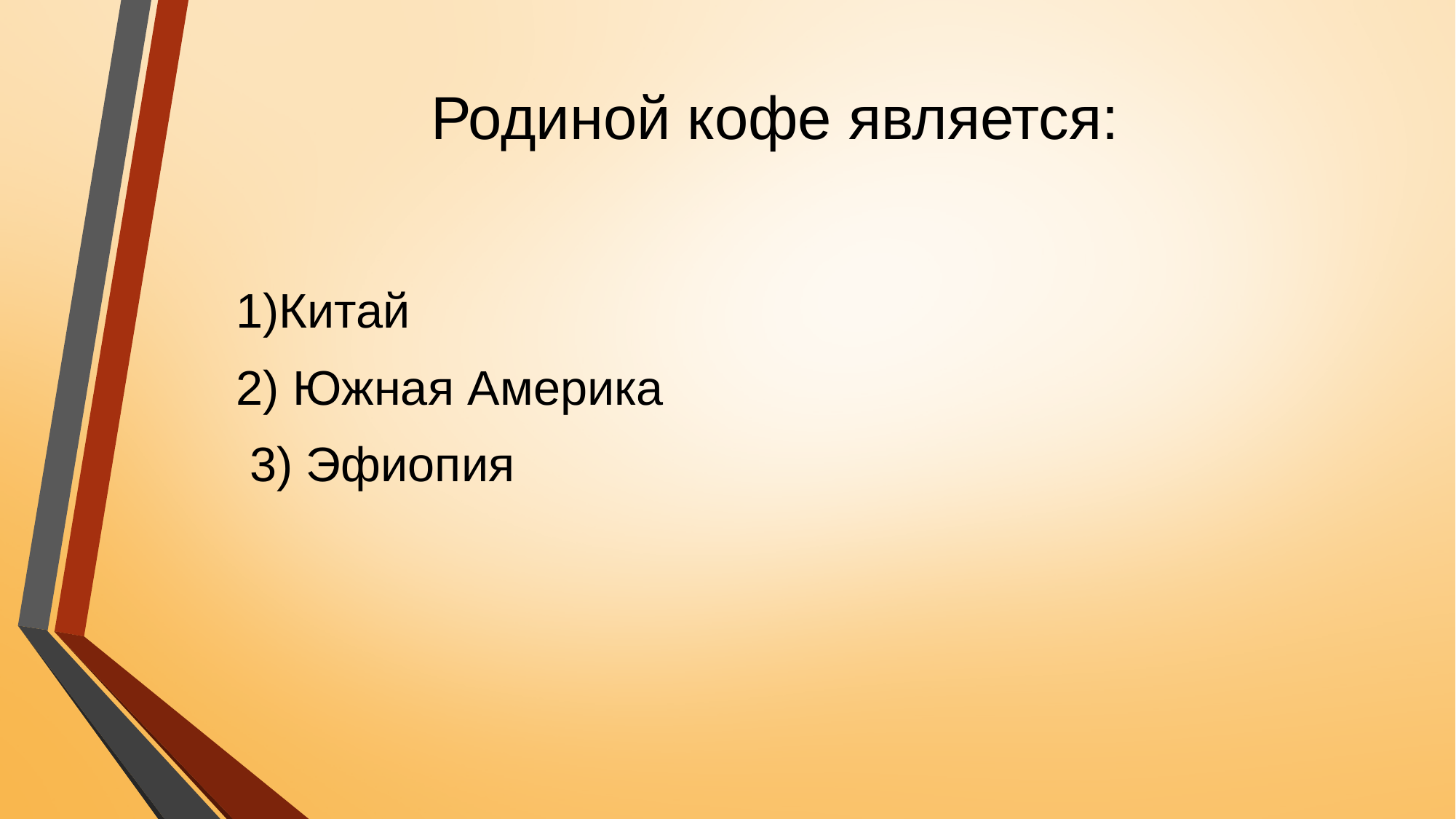

# Родиной кофе является:
1)Китай
2) Южная Америка
 3) Эфиопия